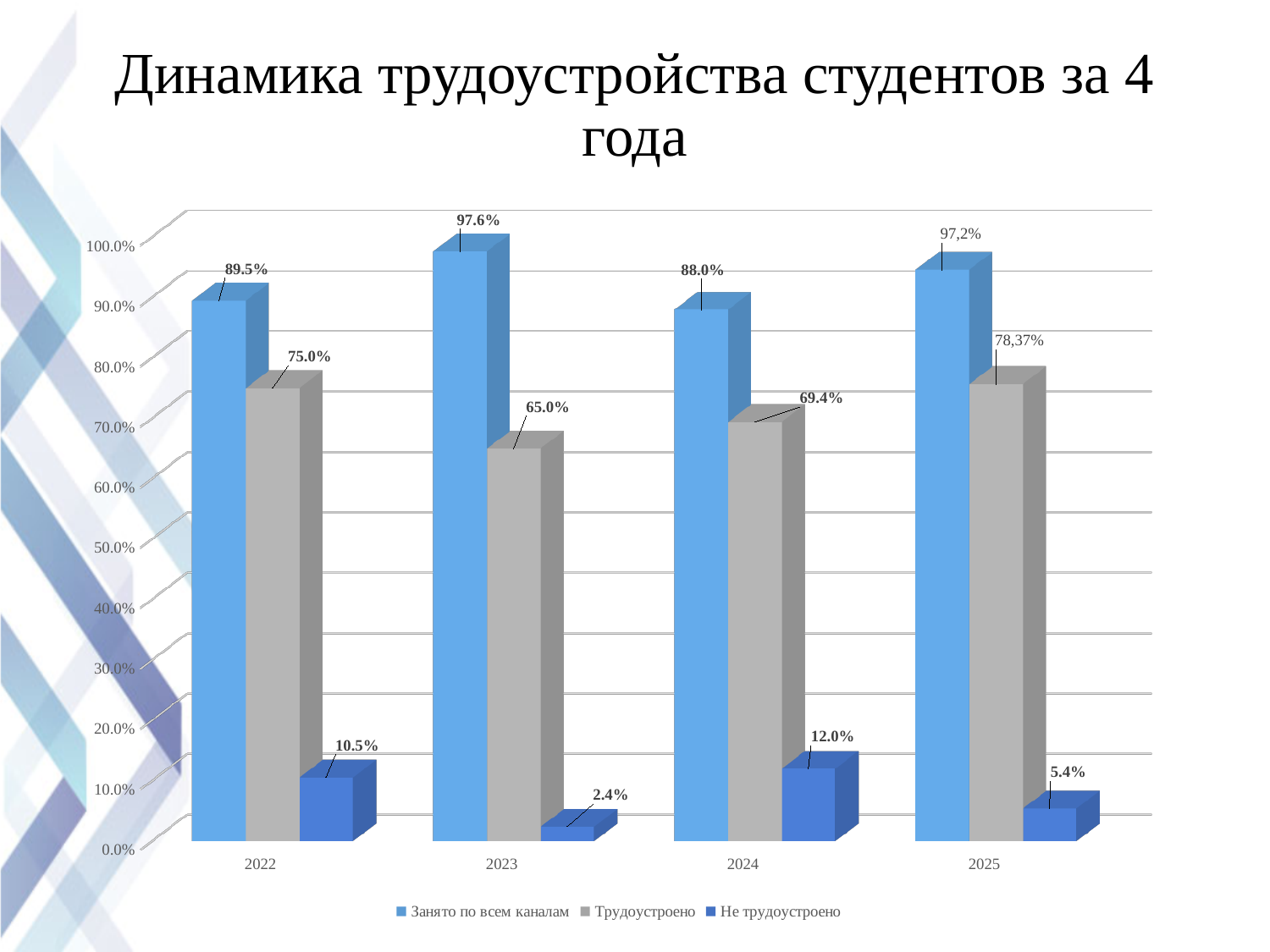

# Динамика трудоустройства студентов за 4 года

[unsupported chart]